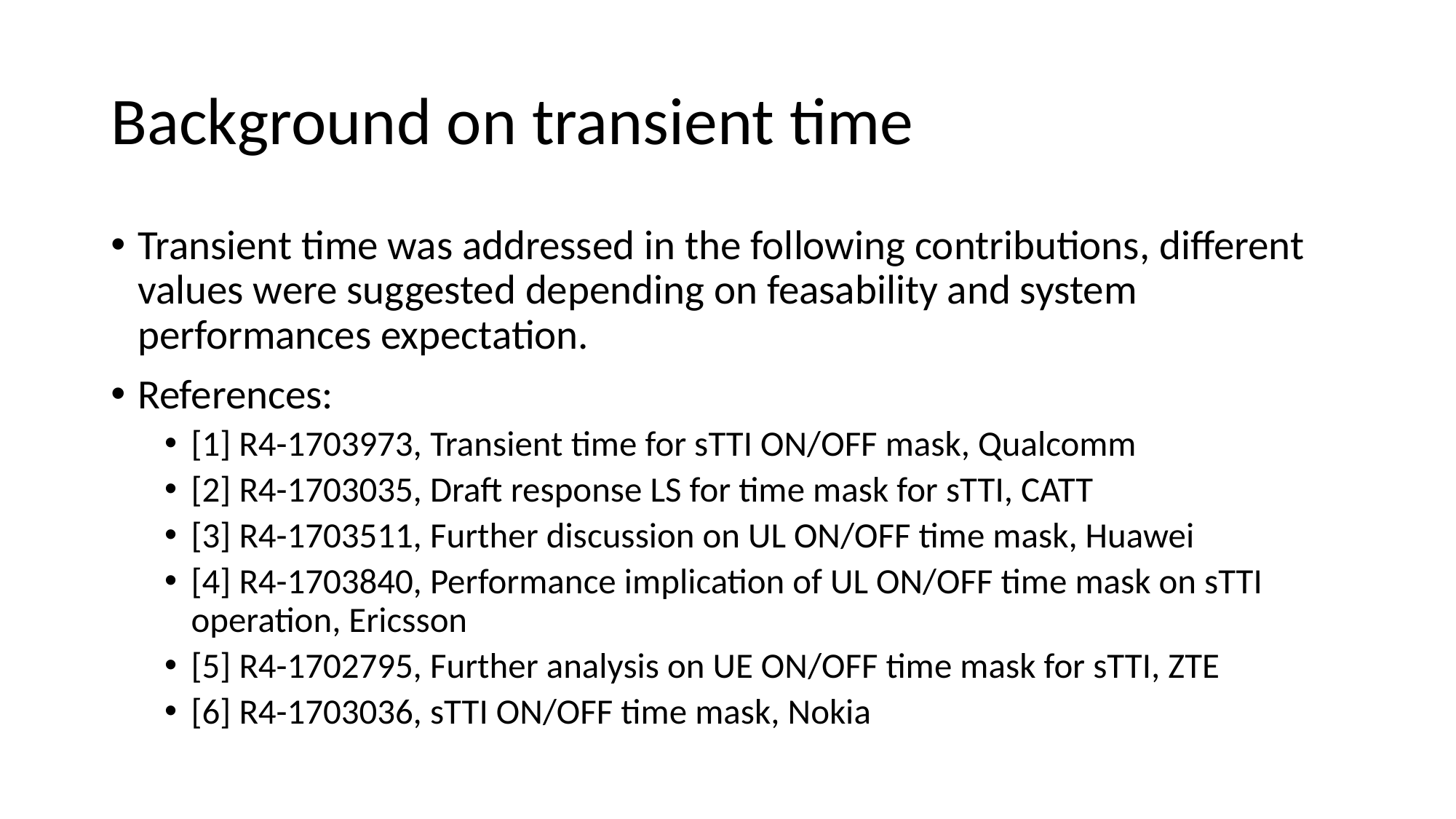

# Background on transient time
Transient time was addressed in the following contributions, different values were suggested depending on feasability and system performances expectation.
References:
[1] R4-1703973, Transient time for sTTI ON/OFF mask, Qualcomm
[2] R4-1703035, Draft response LS for time mask for sTTI, CATT
[3] R4-1703511, Further discussion on UL ON/OFF time mask, Huawei
[4] R4-1703840, Performance implication of UL ON/OFF time mask on sTTI operation, Ericsson
[5] R4-1702795, Further analysis on UE ON/OFF time mask for sTTI, ZTE
[6] R4-1703036, sTTI ON/OFF time mask, Nokia